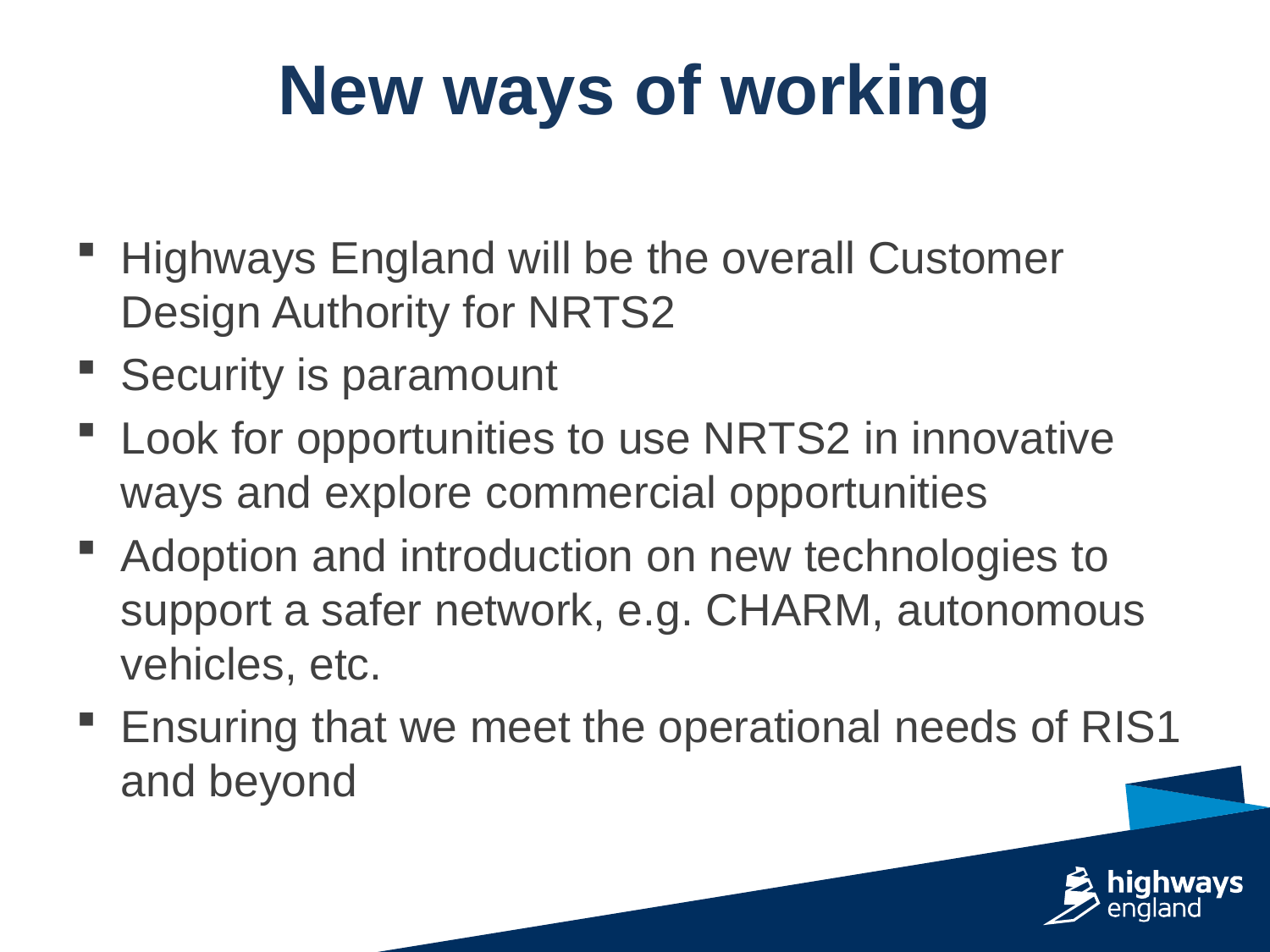

New ways of working
Highways England will be the overall Customer Design Authority for NRTS2
Security is paramount
Look for opportunities to use NRTS2 in innovative ways and explore commercial opportunities
Adoption and introduction on new technologies to support a safer network, e.g. CHARM, autonomous vehicles, etc.
Ensuring that we meet the operational needs of RIS1 and beyond